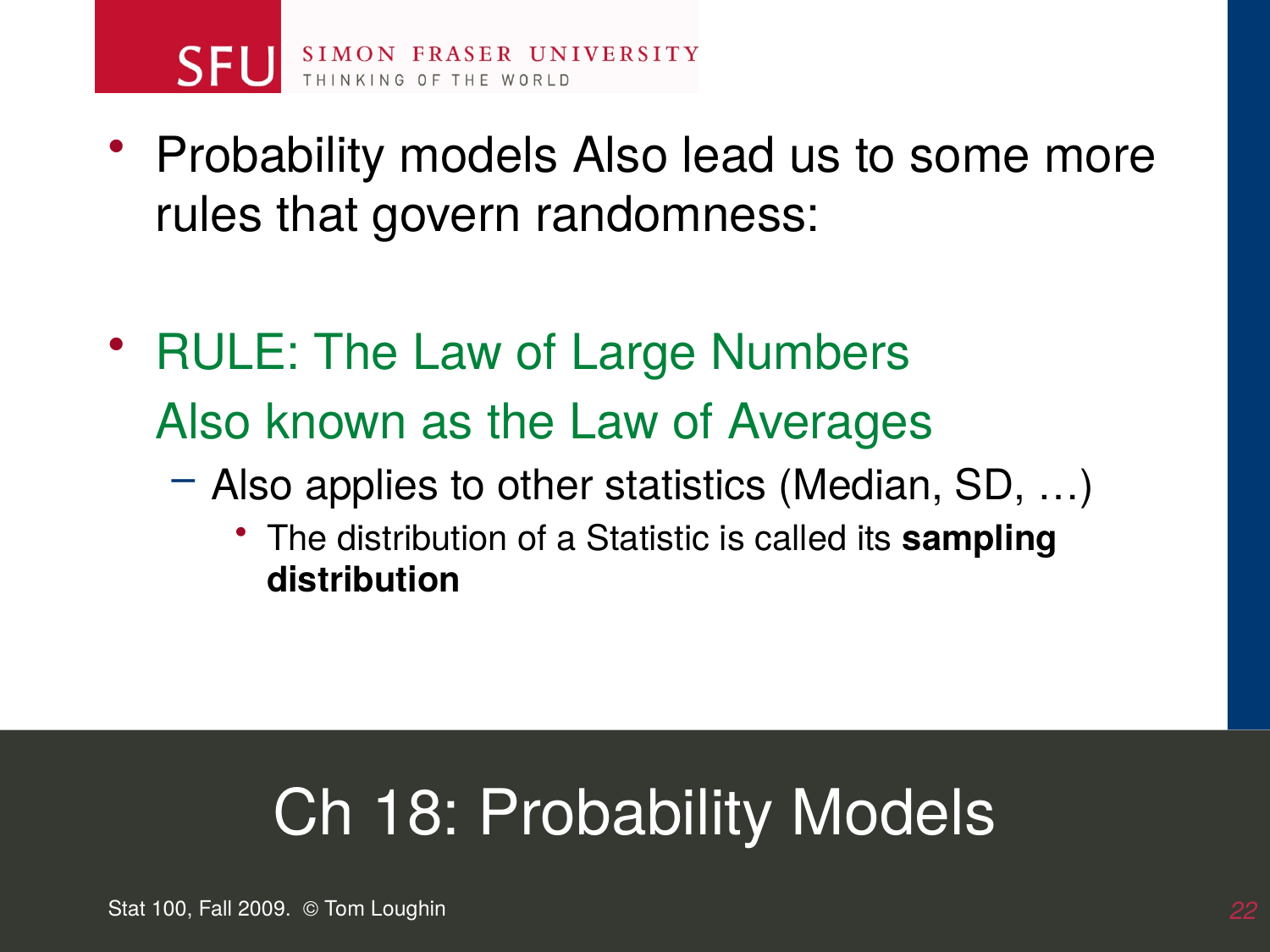

Probability models Also lead us to some more rules that govern randomness:

RULE: The Law of Large Numbers
	Also known as the Law of Averages
Also applies to other statistics (Median, SD, …)
The distribution of a Statistic is called its sampling distribution
# Ch 18: Probability Models
Stat 100, Fall 2009.  © Tom Loughin
22